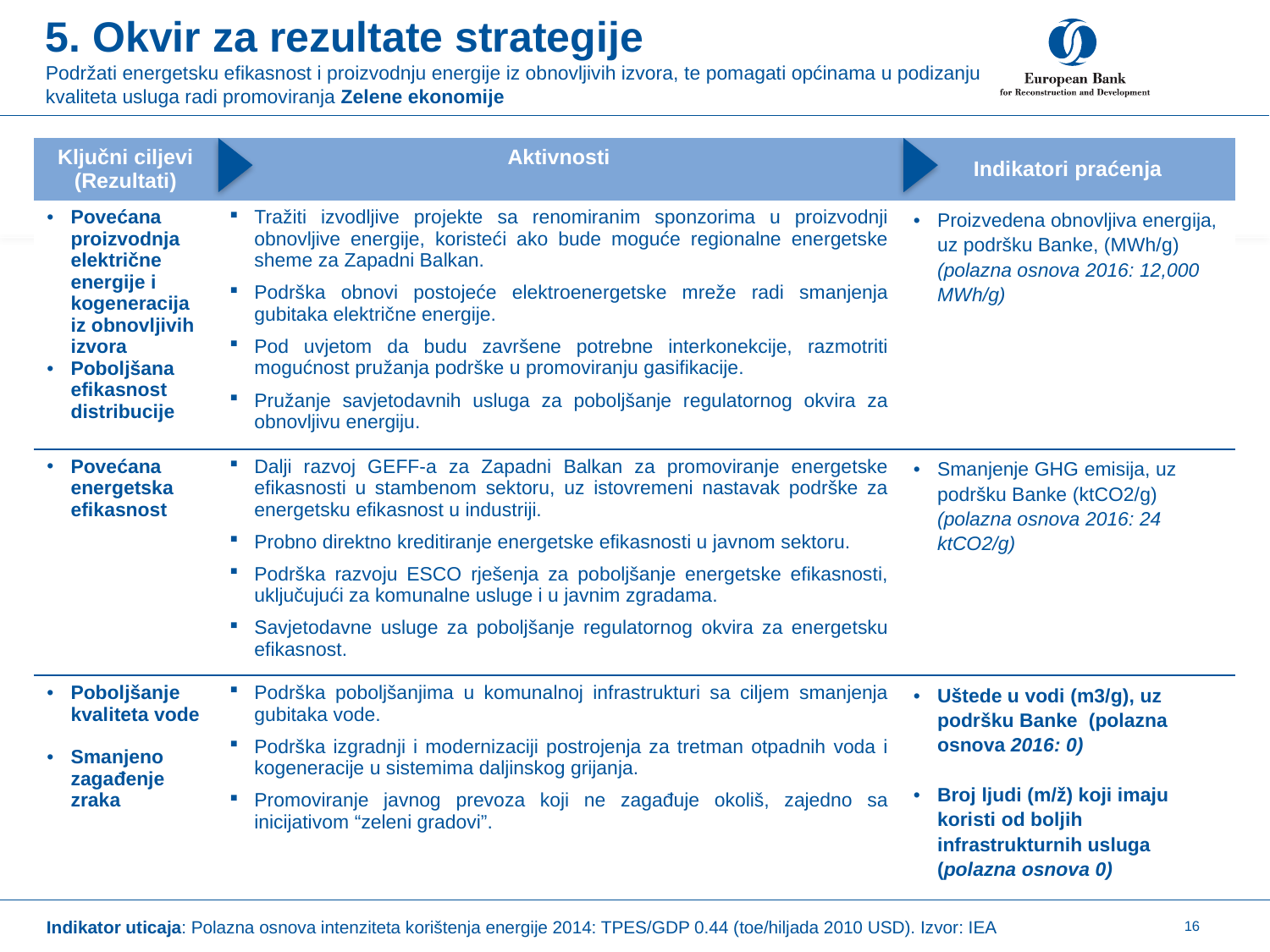

# 5. Okvir za rezultate strategije Podržati energetsku efikasnost i proizvodnju energije iz obnovljivih izvora, te pomagati općinama u podizanju kvaliteta usluga radi promoviranja Zelene ekonomije
| Ključni ciljevi (Rezultati) | Aktivnosti | Indikatori praćenja |
| --- | --- | --- |
| Povećana proizvodnja električne energije i kogeneracija iz obnovljivih izvora Poboljšana efikasnost distribucije | Tražiti izvodljive projekte sa renomiranim sponzorima u proizvodnji obnovljive energije, koristeći ako bude moguće regionalne energetske sheme za Zapadni Balkan. Podrška obnovi postojeće elektroenergetske mreže radi smanjenja gubitaka električne energije. Pod uvjetom da budu završene potrebne interkonekcije, razmotriti mogućnost pružanja podrške u promoviranju gasifikacije. Pružanje savjetodavnih usluga za poboljšanje regulatornog okvira za obnovljivu energiju. | Proizvedena obnovljiva energija, uz podršku Banke, (MWh/g) (polazna osnova 2016: 12,000 MWh/g) |
| Povećana energetska efikasnost | Dalji razvoj GEFF-a za Zapadni Balkan za promoviranje energetske efikasnosti u stambenom sektoru, uz istovremeni nastavak podrške za energetsku efikasnost u industriji. Probno direktno kreditiranje energetske efikasnosti u javnom sektoru. Podrška razvoju ESCO rješenja za poboljšanje energetske efikasnosti, uključujući za komunalne usluge i u javnim zgradama. Savjetodavne usluge za poboljšanje regulatornog okvira za energetsku efikasnost. | Smanjenje GHG emisija, uz podršku Banke (ktCO2/g) (polazna osnova 2016: 24 ktCO2/g) |
| Poboljšanje kvaliteta vode Smanjeno zagađenje zraka | Podrška poboljšanjima u komunalnoj infrastrukturi sa ciljem smanjenja gubitaka vode. Podrška izgradnji i modernizaciji postrojenja za tretman otpadnih voda i kogeneracije u sistemima daljinskog grijanja. Promoviranje javnog prevoza koji ne zagađuje okoliš, zajedno sa inicijativom “zeleni gradovi”. | Uštede u vodi (m3/g), uz podršku Banke (polazna osnova 2016: 0) Broj ljudi (m/ž) koji imaju koristi od boljih infrastrukturnih usluga (polazna osnova 0) |

16
Indikator uticaja: Polazna osnova intenziteta korištenja energije 2014: TPES/GDP 0.44 (toe/hiljada 2010 USD). Izvor: IEA